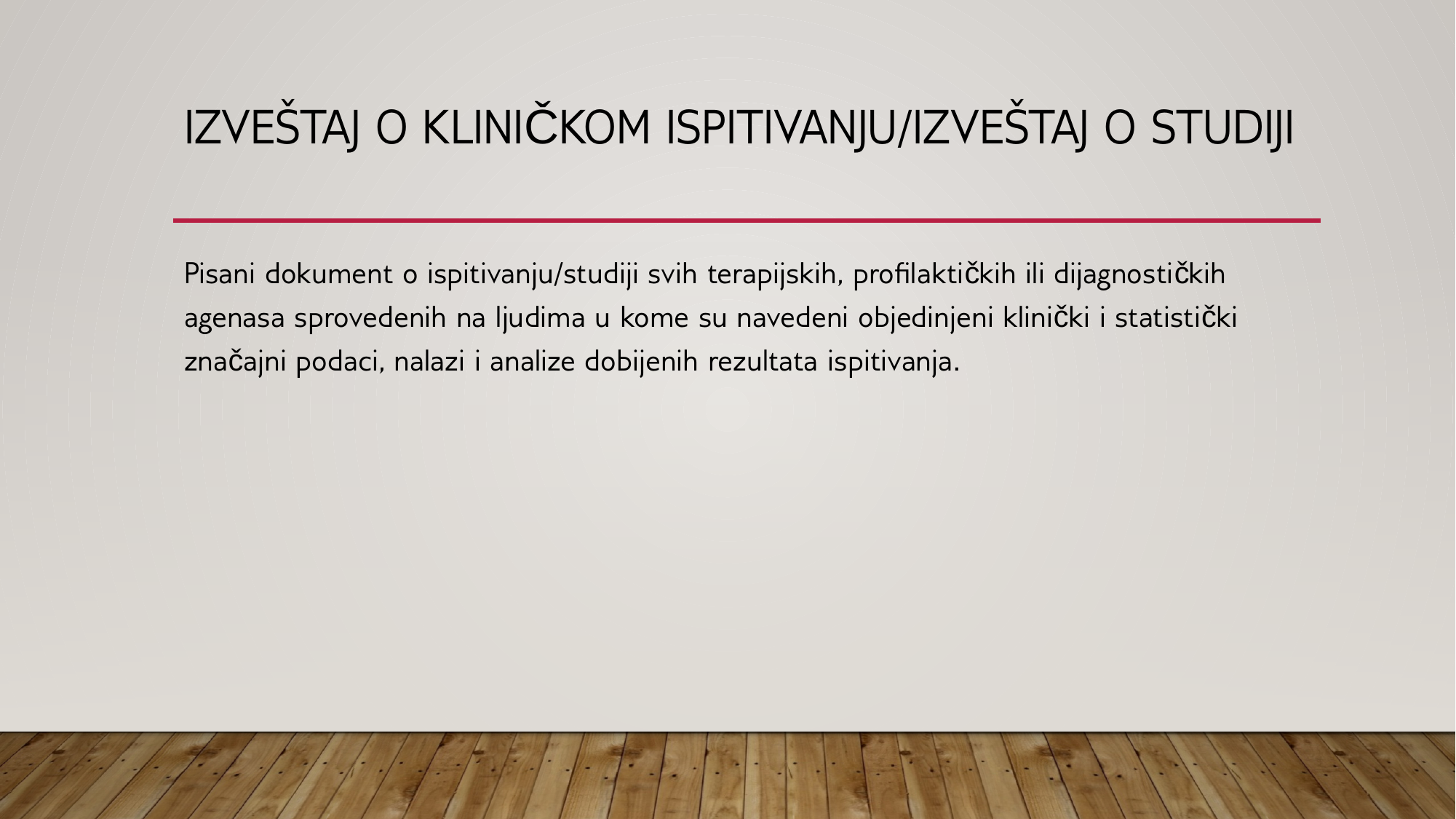

# Izveštaj o kliničkom ispitivanju/Izveštaj o studiji
Pisani dokument o ispitivanju/studiji svih terapijskih, profilaktičkih ili dijagnostičkih agenasa sprovedenih na ljudima u kome su navedeni objedinjeni klinički i statistički značajni podaci, nalazi i analize dobijenih rezultata ispitivanja.